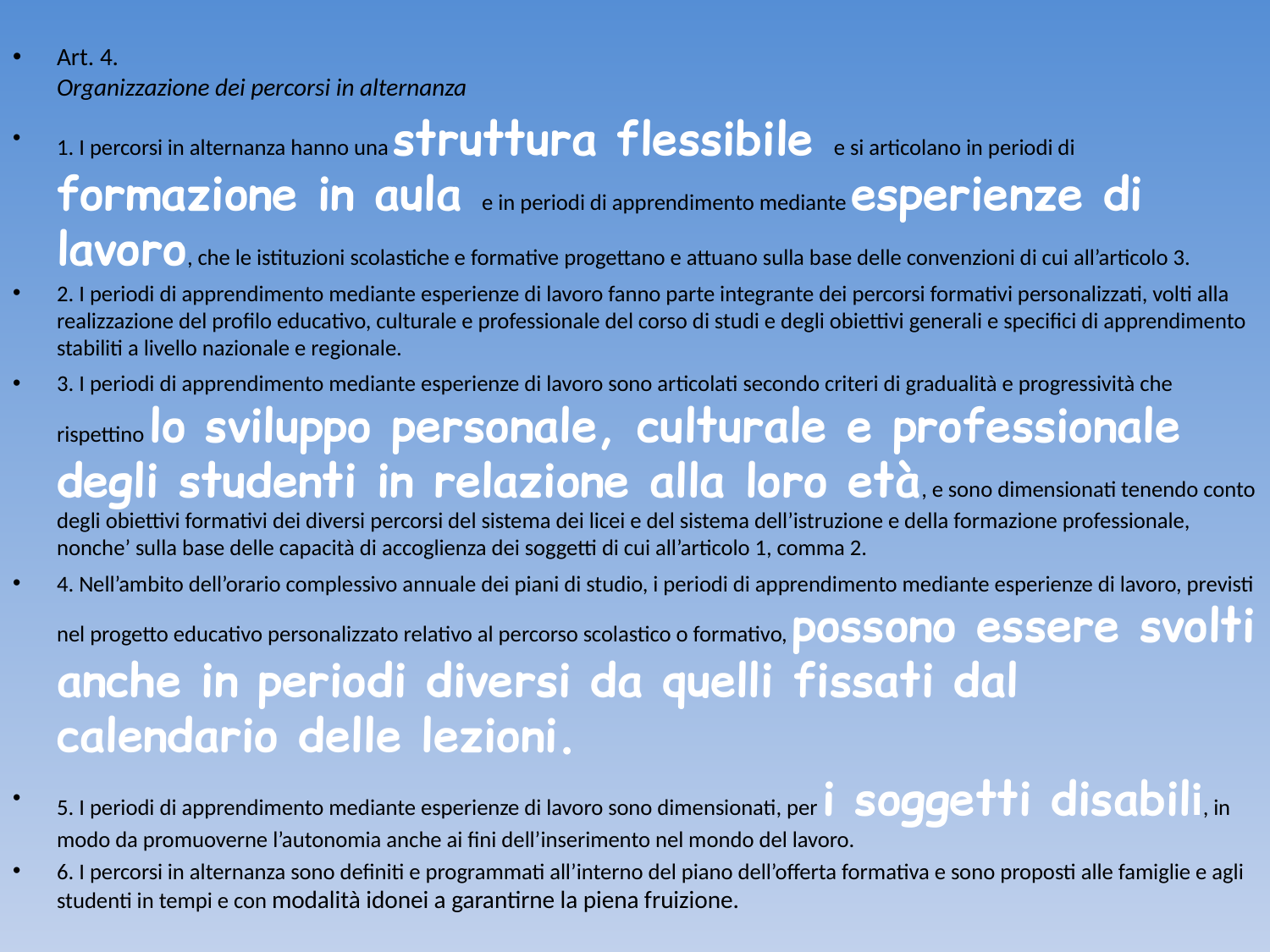

Art. 4.
Organizzazione dei percorsi in alternanza
1. I percorsi in alternanza hanno una struttura flessibile e si articolano in periodi di formazione in aula e in periodi di apprendimento mediante esperienze di lavoro, che le istituzioni scolastiche e formative progettano e attuano sulla base delle convenzioni di cui all’articolo 3.
2. I periodi di apprendimento mediante esperienze di lavoro fanno parte integrante dei percorsi formativi personalizzati, volti alla realizzazione del profilo educativo, culturale e professionale del corso di studi e degli obiettivi generali e specifici di apprendimento stabiliti a livello nazionale e regionale.
3. I periodi di apprendimento mediante esperienze di lavoro sono articolati secondo criteri di gradualità e progressività che rispettino lo sviluppo personale, culturale e professionale degli studenti in relazione alla loro età, e sono dimensionati tenendo conto degli obiettivi formativi dei diversi percorsi del sistema dei licei e del sistema dell’istruzione e della formazione professionale, nonche’ sulla base delle capacità di accoglienza dei soggetti di cui all’articolo 1, comma 2.
4. Nell’ambito dell’orario complessivo annuale dei piani di studio, i periodi di apprendimento mediante esperienze di lavoro, previsti nel progetto educativo personalizzato relativo al percorso scolastico o formativo, possono essere svolti anche in periodi diversi da quelli fissati dal calendario delle lezioni.
5. I periodi di apprendimento mediante esperienze di lavoro sono dimensionati, per i soggetti disabili, in modo da promuoverne l’autonomia anche ai fini dell’inserimento nel mondo del lavoro.
6. I percorsi in alternanza sono definiti e programmati all’interno del piano dell’offerta formativa e sono proposti alle famiglie e agli studenti in tempi e con modalità idonei a garantirne la piena fruizione.